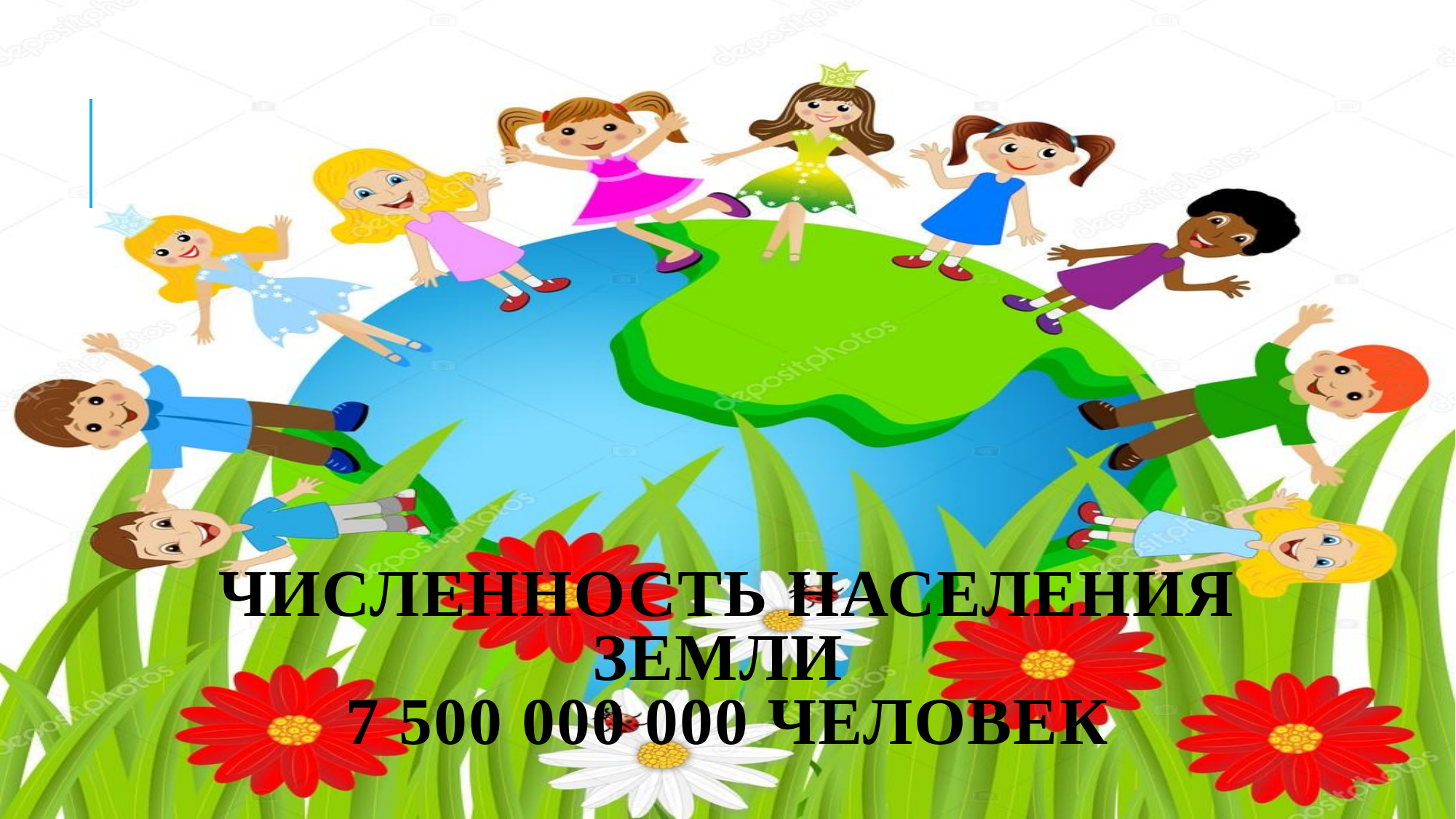

# Численность населения Земли 7 500 000 000 человек